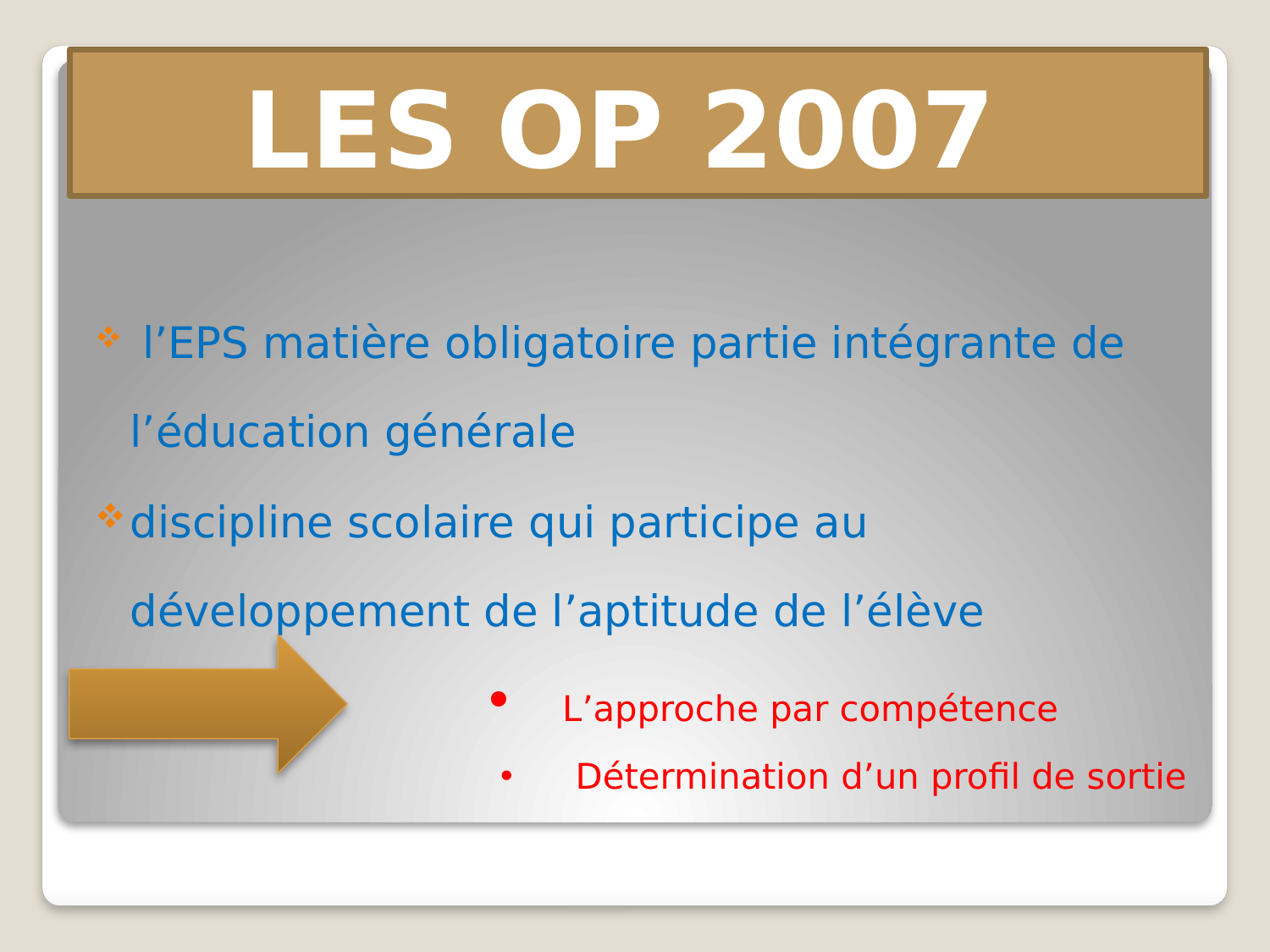

# LES OP 2007

 l’EPS matière obligatoire partie intégrante de l’éducation générale
discipline scolaire qui participe au développement de l’aptitude de l’élève
   L’approche par compétence
    Détermination d’un profil de sortie